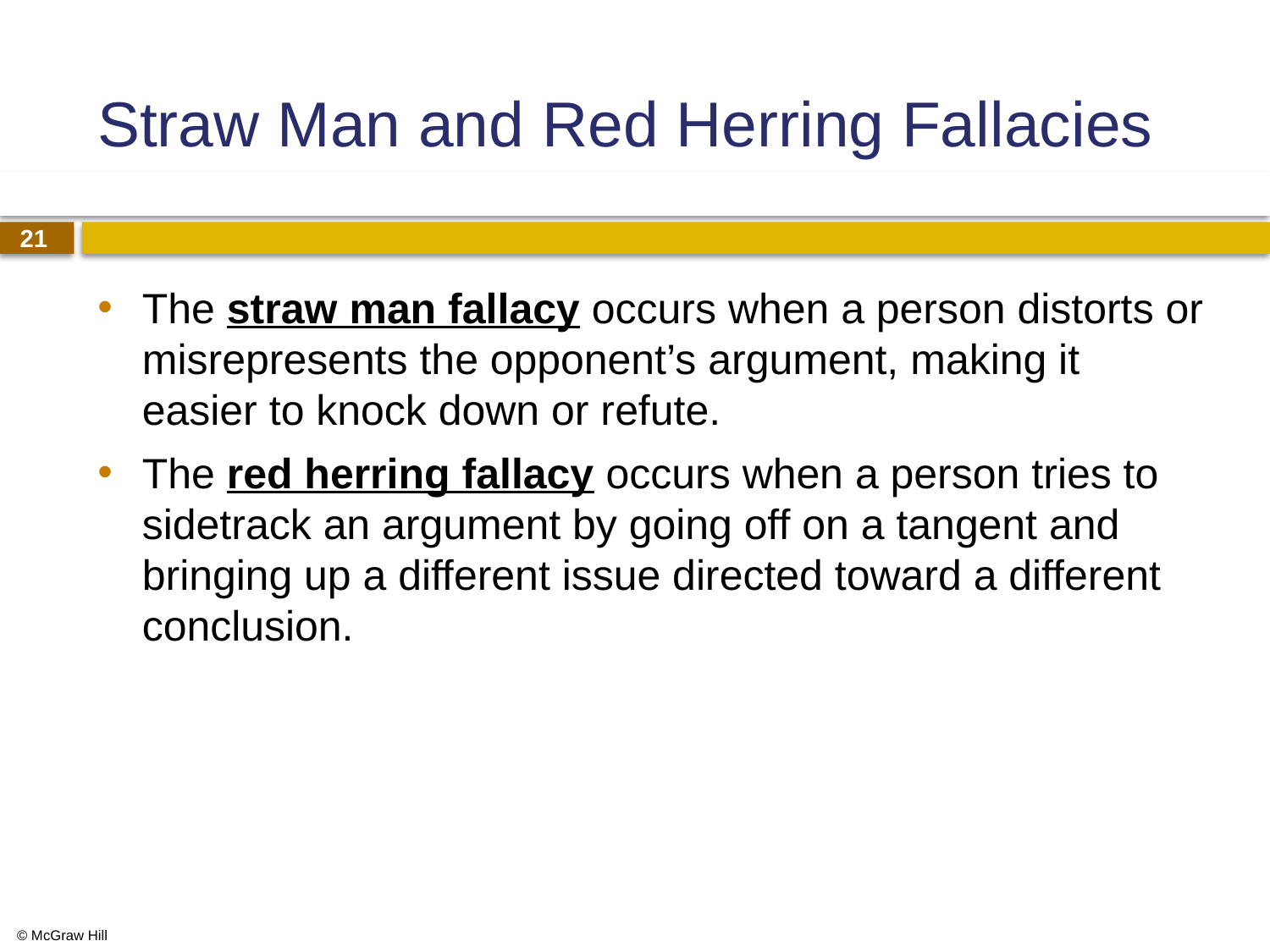

# Straw Man and Red Herring Fallacies
The straw man fallacy occurs when a person distorts or misrepresents the opponent’s argument, making it easier to knock down or refute.
The red herring fallacy occurs when a person tries to sidetrack an argument by going off on a tangent and bringing up a different issue directed toward a different conclusion.